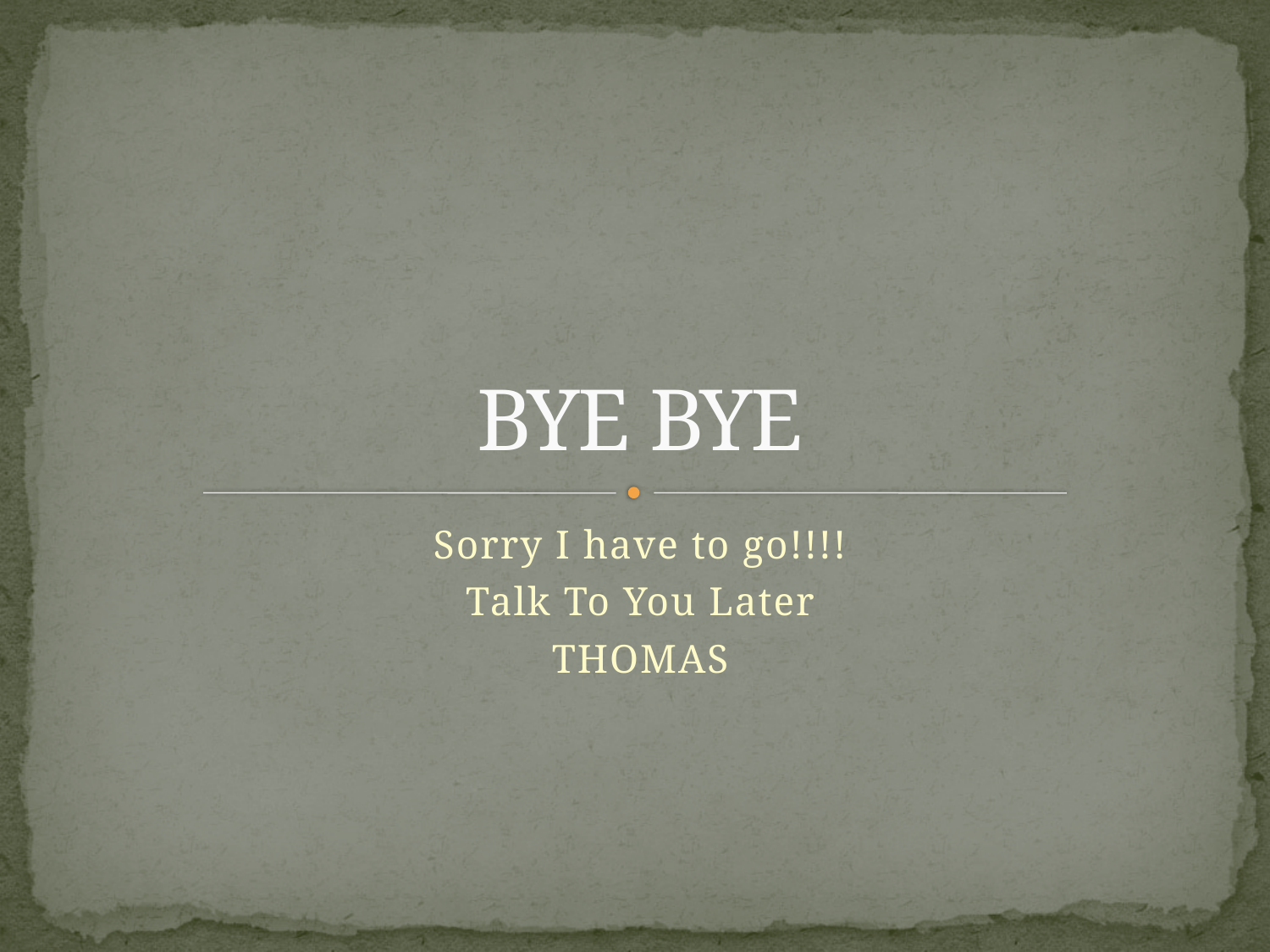

# BYE BYE
Sorry I have to go!!!!
Talk To You Later
THOMAS